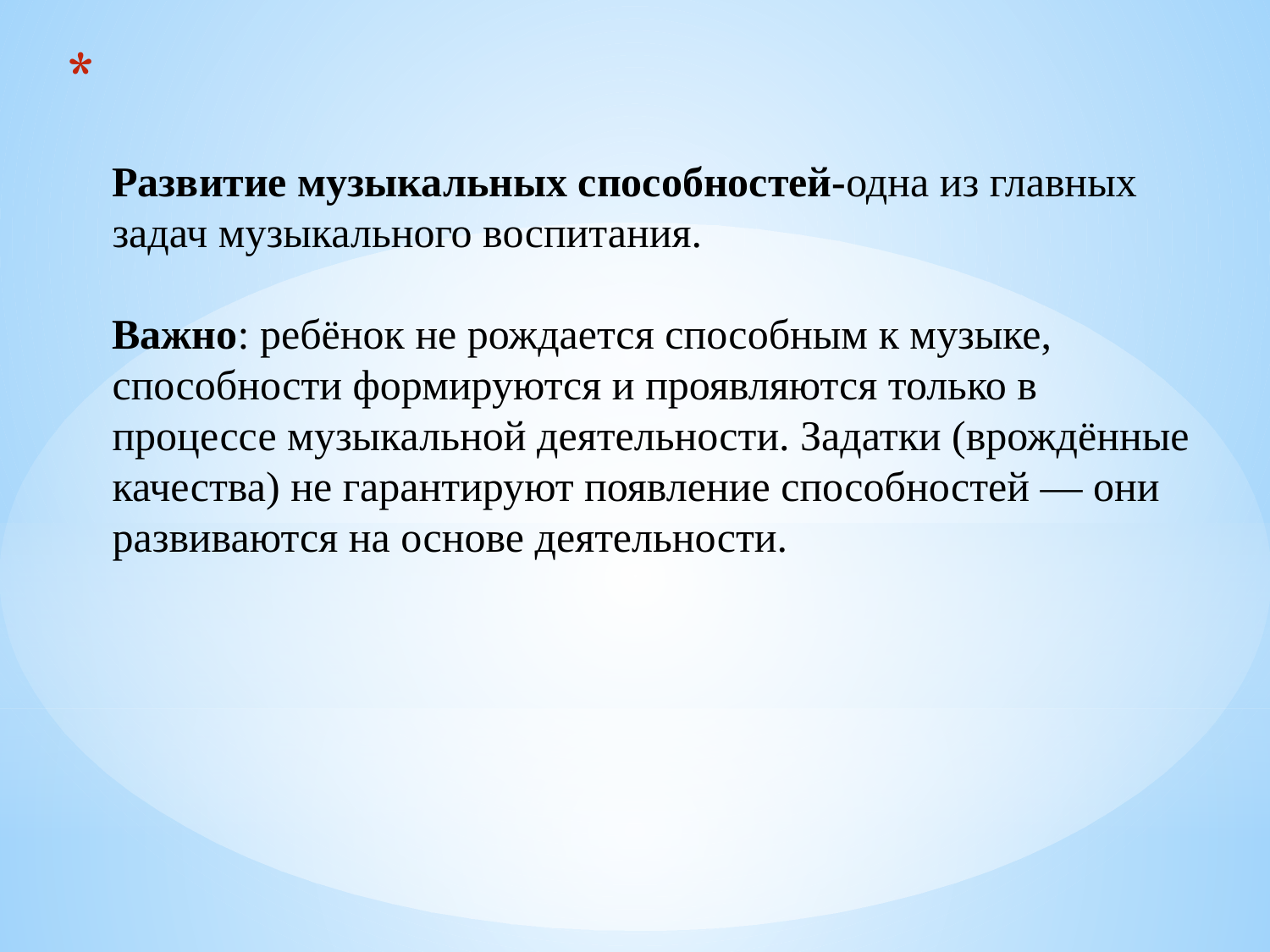

# Развитие музыкальных способностей-одна из главных задач музыкального воспитания. Важно: ребёнок не рождается способным к музыке, способности формируются и проявляются только в процессе музыкальной деятельности. Задатки (врождённые качества) не гарантируют появление способностей — они развиваются на основе деятельности.